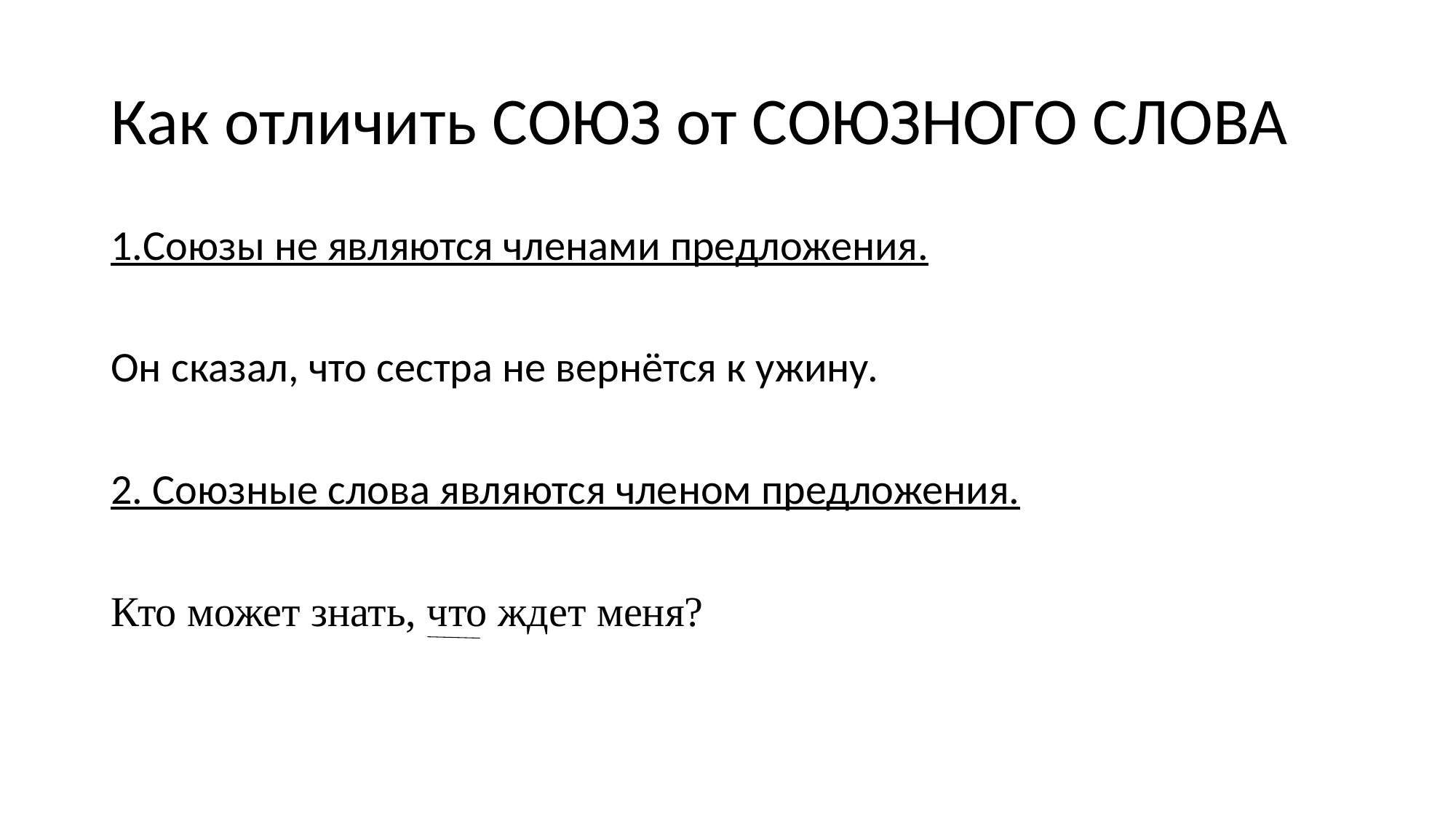

# Как отличить СОЮЗ от СОЮЗНОГО СЛОВА
1.Союзы не являются членами предложения.

Он сказал, что сестра не вернётся к ужину.

2. Союзные слова являются членом предложения.

Кто может знать, что ждет меня?